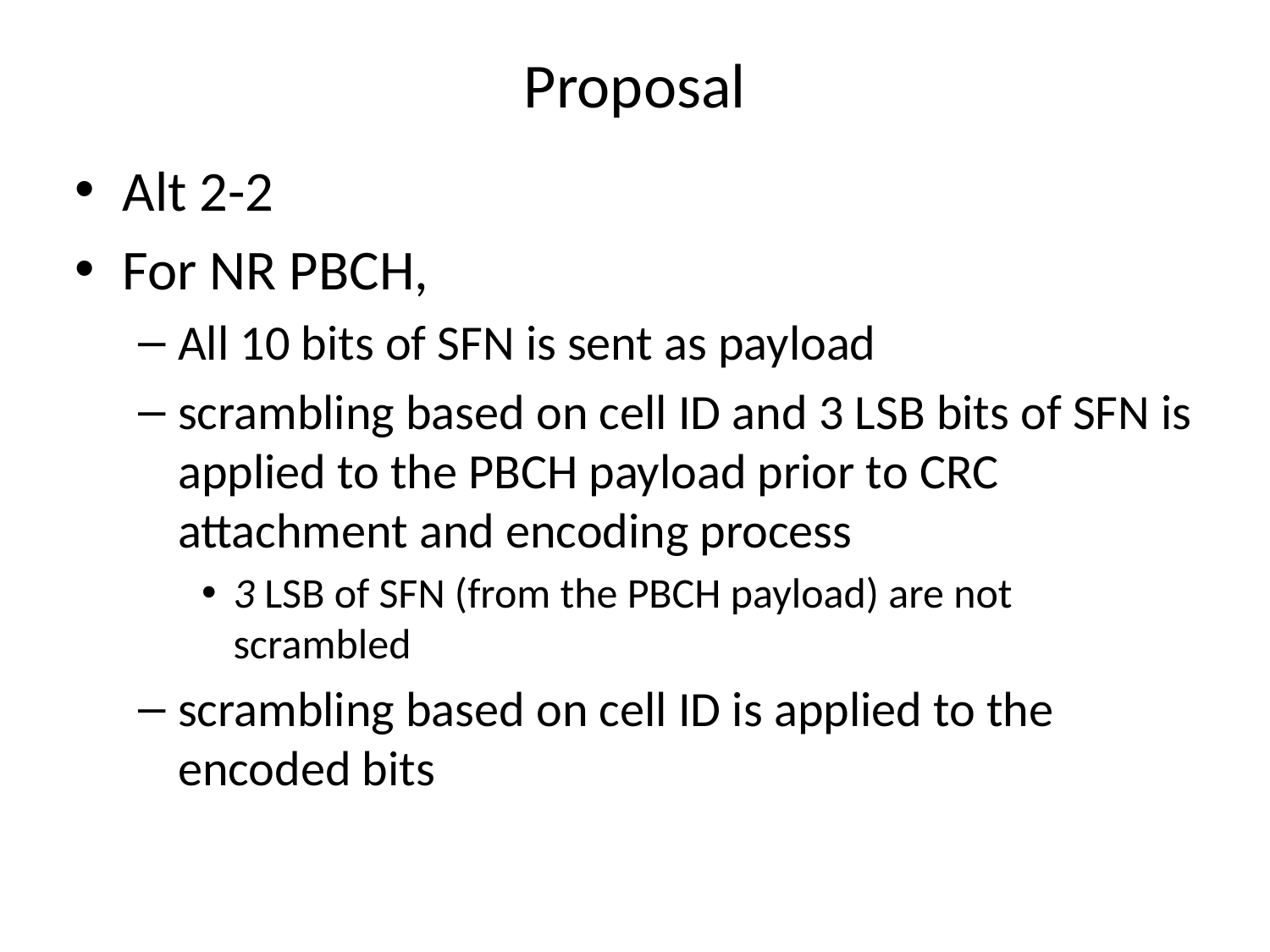

# Proposal
Alt 2-2
For NR PBCH,
All 10 bits of SFN is sent as payload
scrambling based on cell ID and 3 LSB bits of SFN is applied to the PBCH payload prior to CRC attachment and encoding process
3 LSB of SFN (from the PBCH payload) are not scrambled
scrambling based on cell ID is applied to the encoded bits